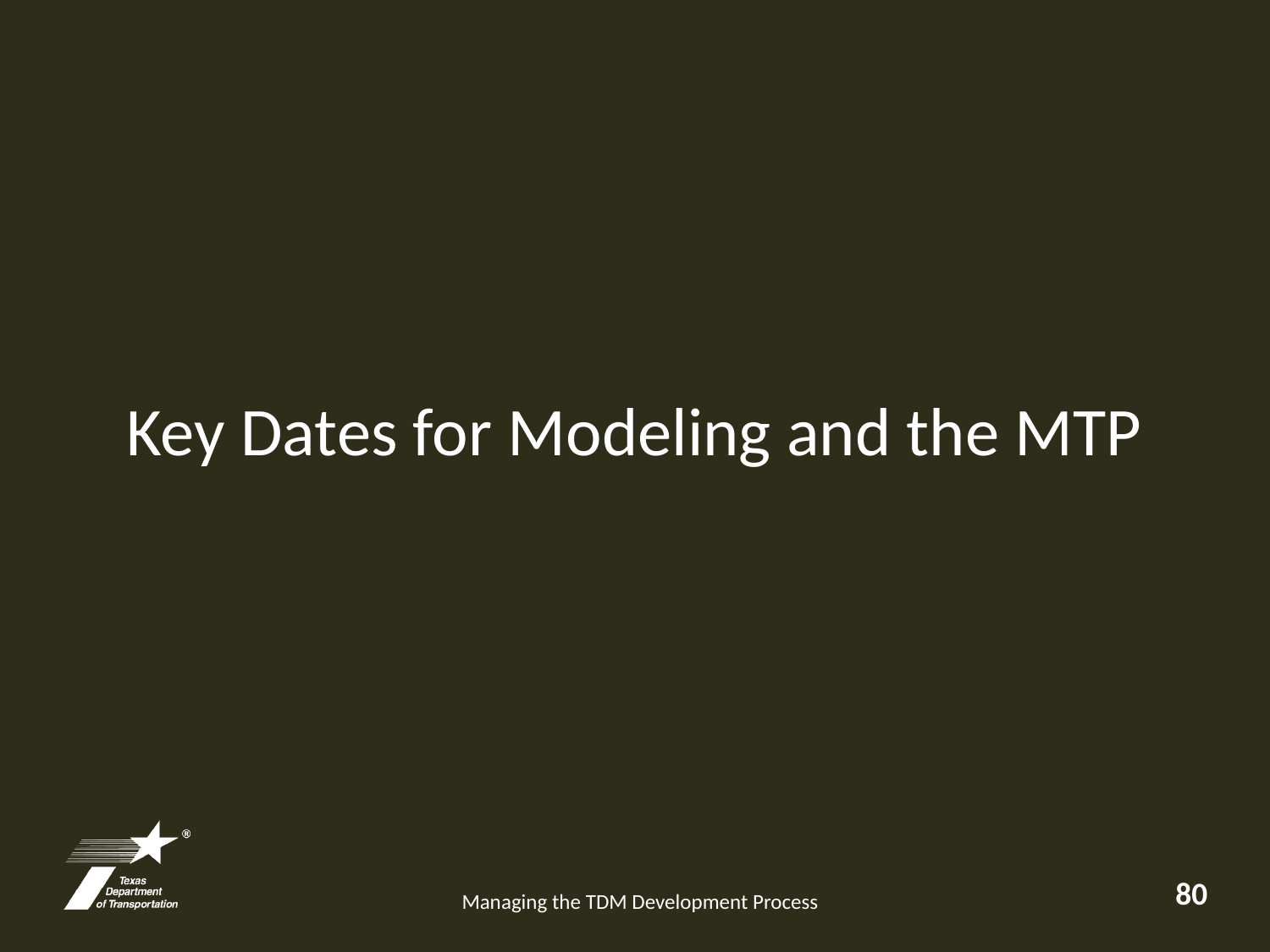

Key Dates for Modeling and the MTP